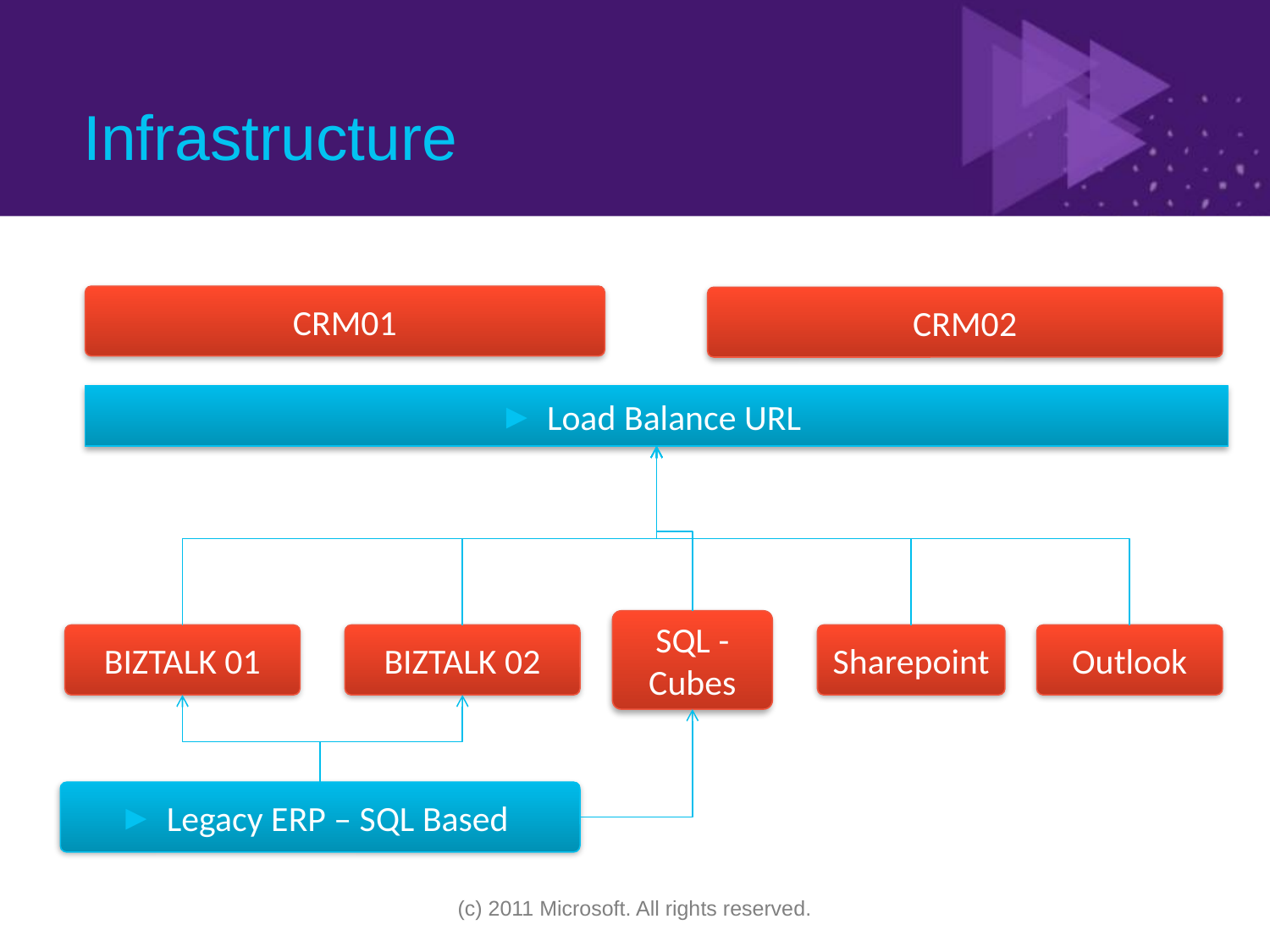

# Infrastructure
CRM01
CRM02
Load Balance URL
SQL - Cubes
Sharepoint
BIZTALK 01
BIZTALK 02
Outlook
Legacy ERP – SQL Based
(c) 2011 Microsoft. All rights reserved.